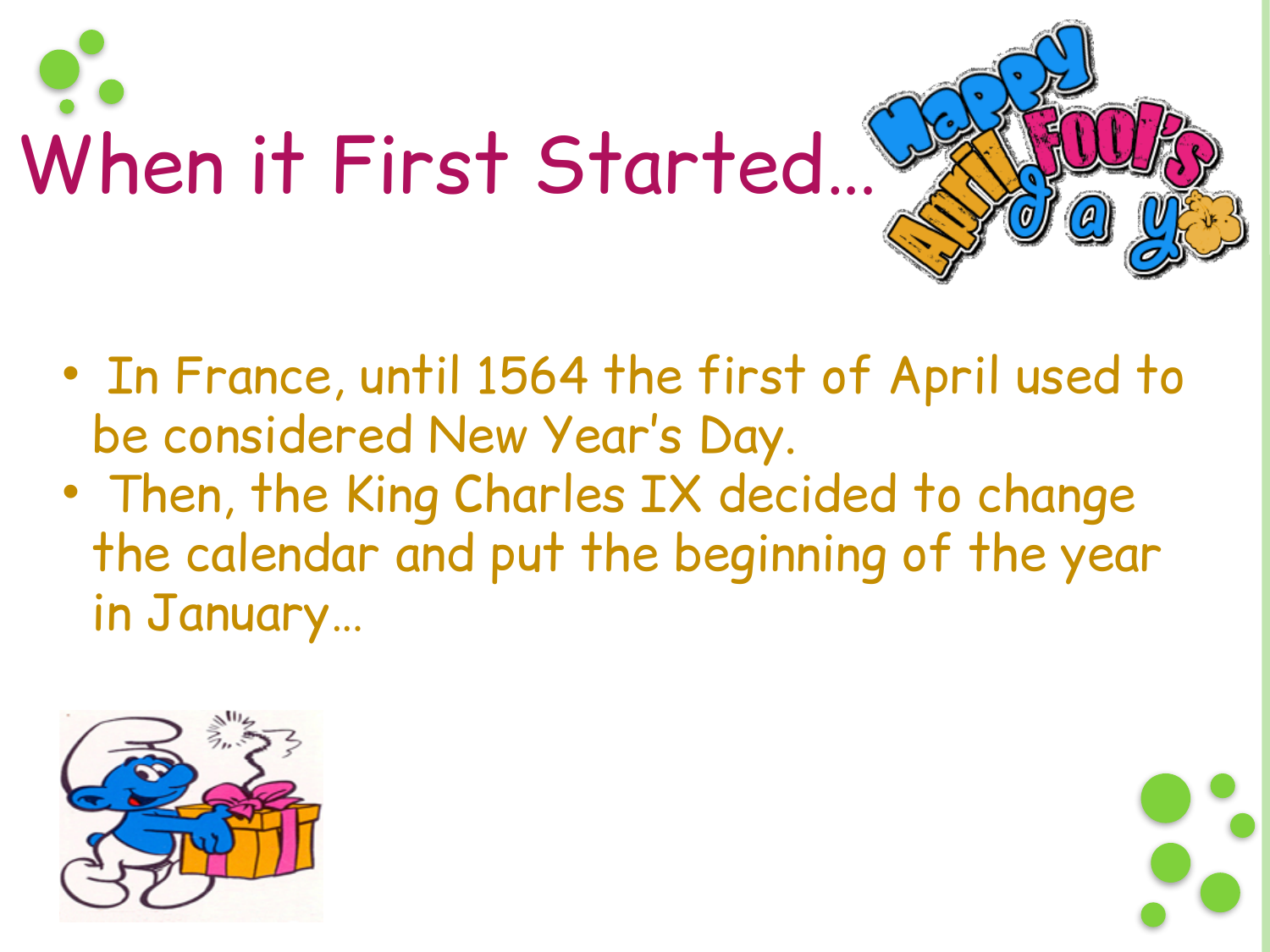

When it First Started…
 In France, until 1564 the first of April used to be considered New Year’s Day.
 Then, the King Charles IX decided to change the calendar and put the beginning of the year in January…